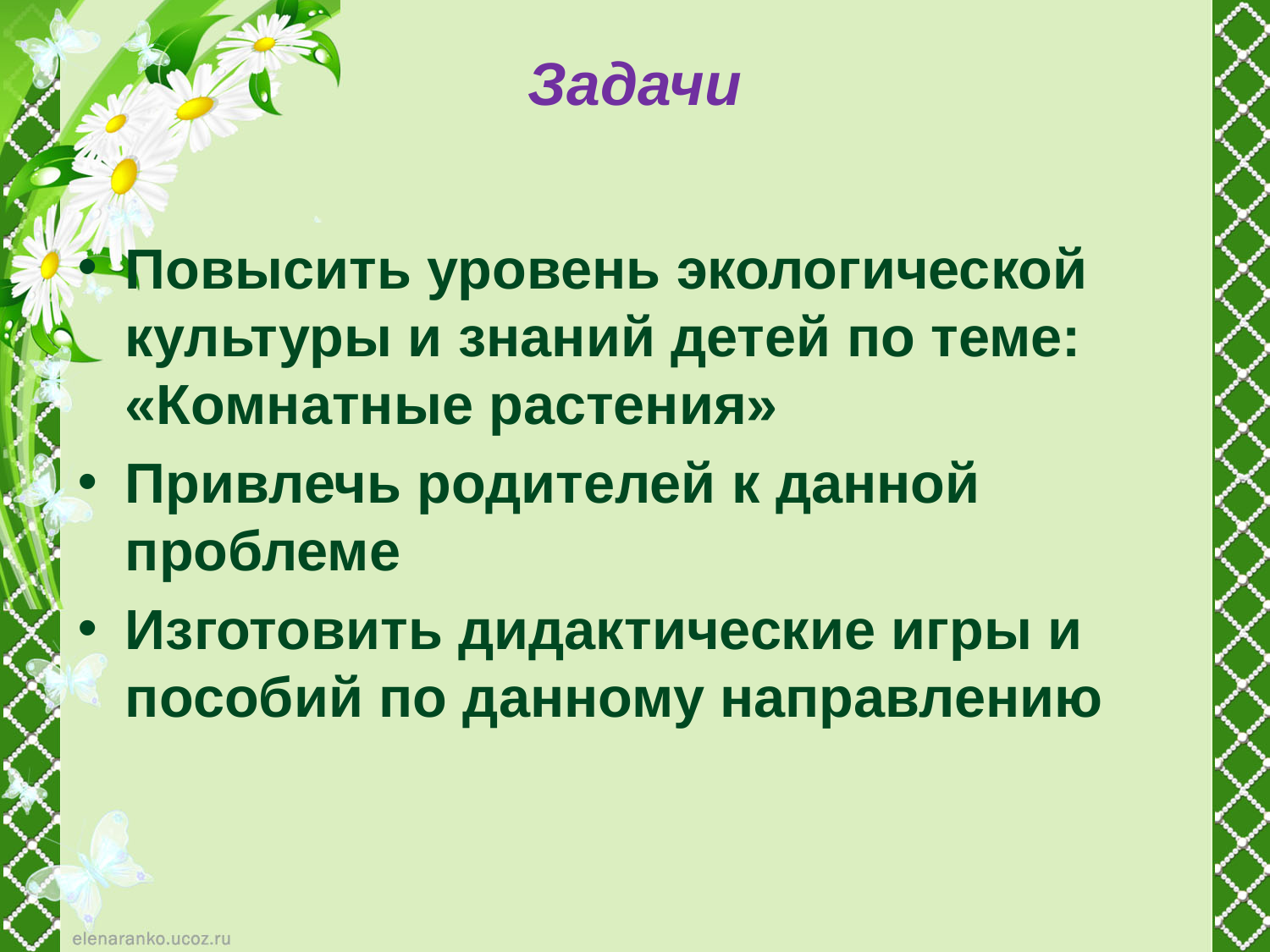

# Задачи
Повысить уровень экологической культуры и знаний детей по теме: «Комнатные растения»
Привлечь родителей к данной проблеме
Изготовить дидактические игры и пособий по данному направлению